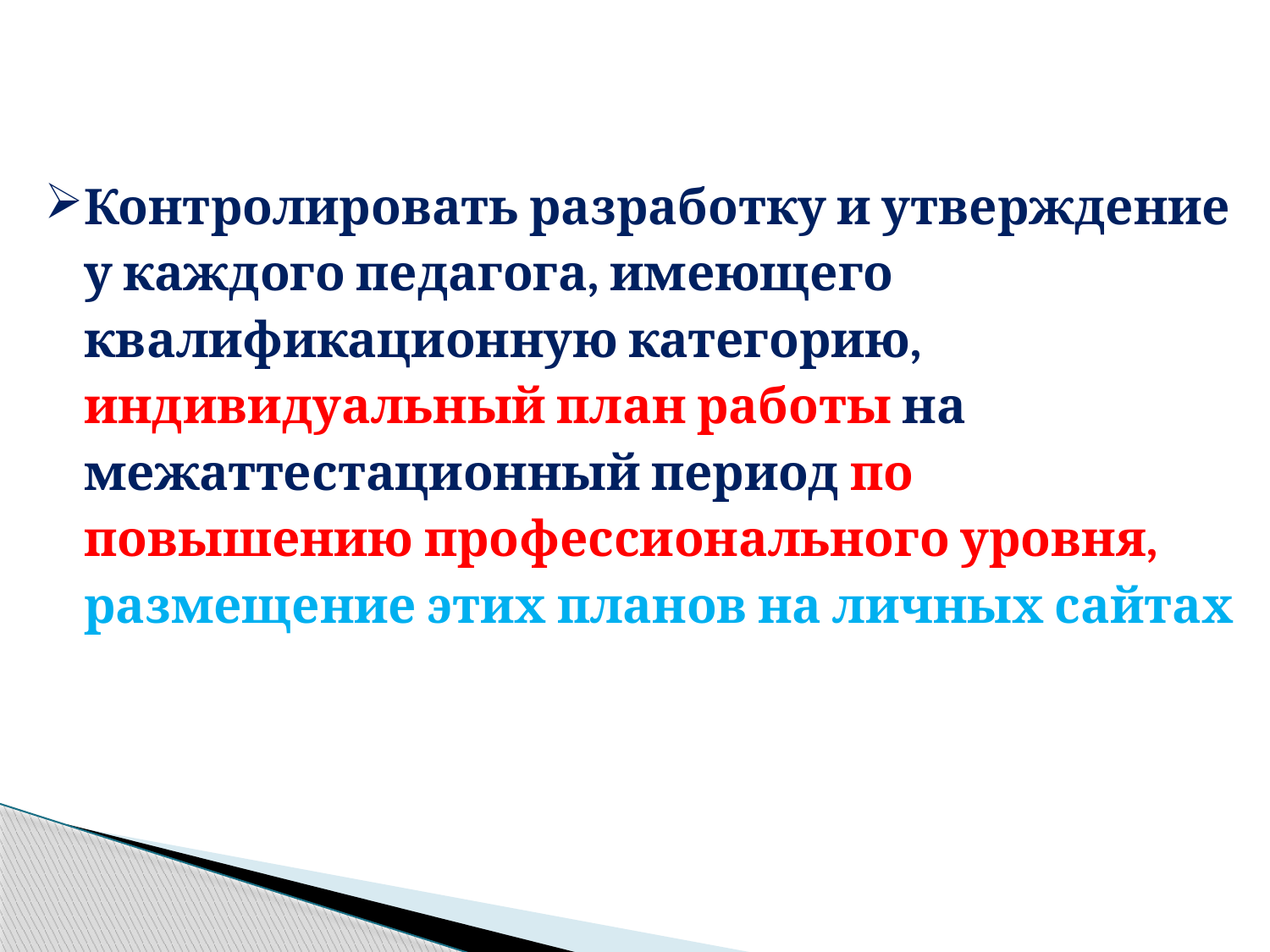

| Контролировать разработку и утверждение у каждого педагога, имеющего квалификационную категорию, индивидуальный план работы на межаттестационный период по повышению профессионального уровня, размещение этих планов на личных сайтах |
| --- |